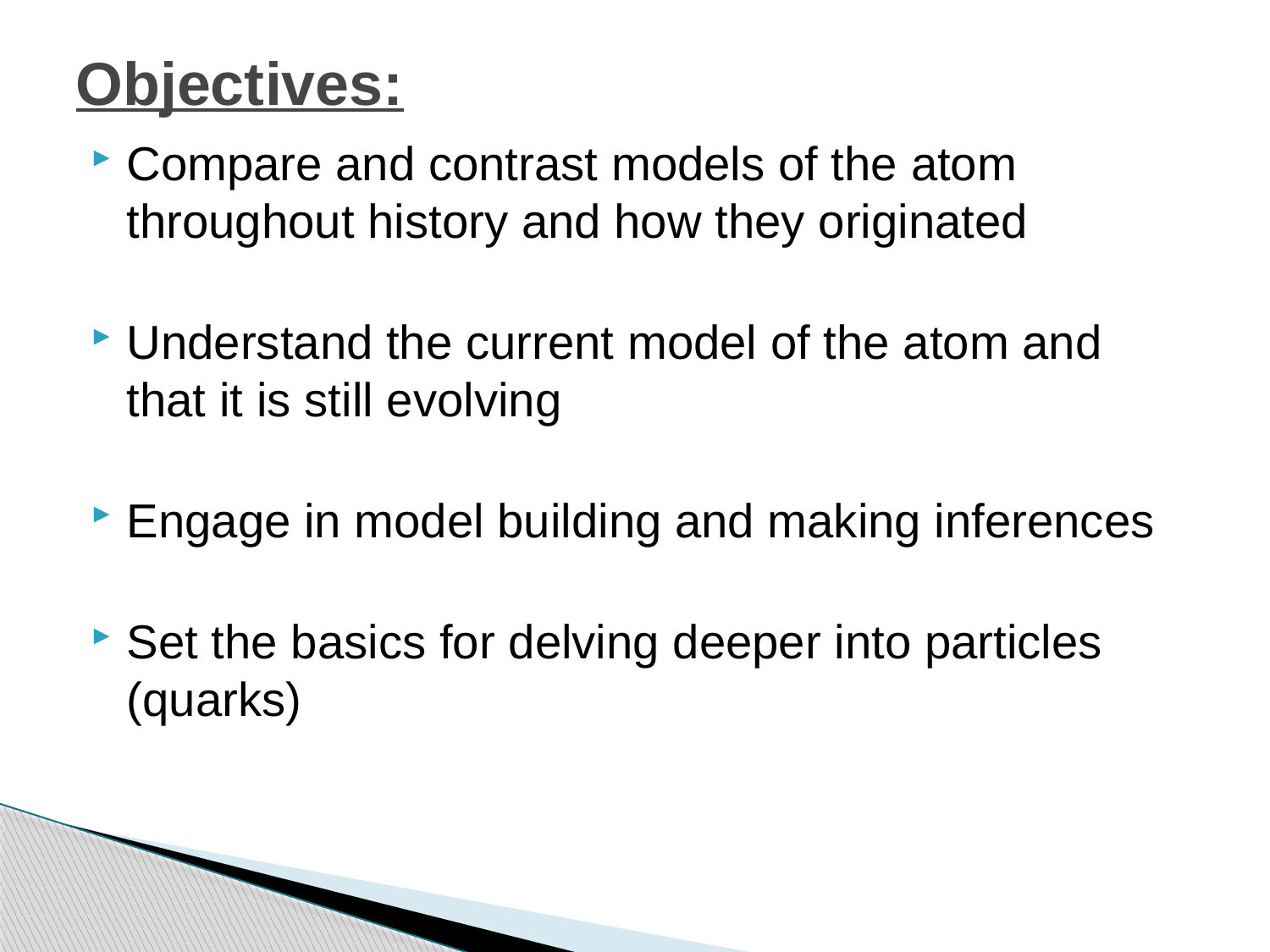

# Objectives:
Compare and contrast models of the atom throughout history and how they originated
Understand the current model of the atom and that it is still evolving
Engage in model building and making inferences
Set the basics for delving deeper into particles (quarks)